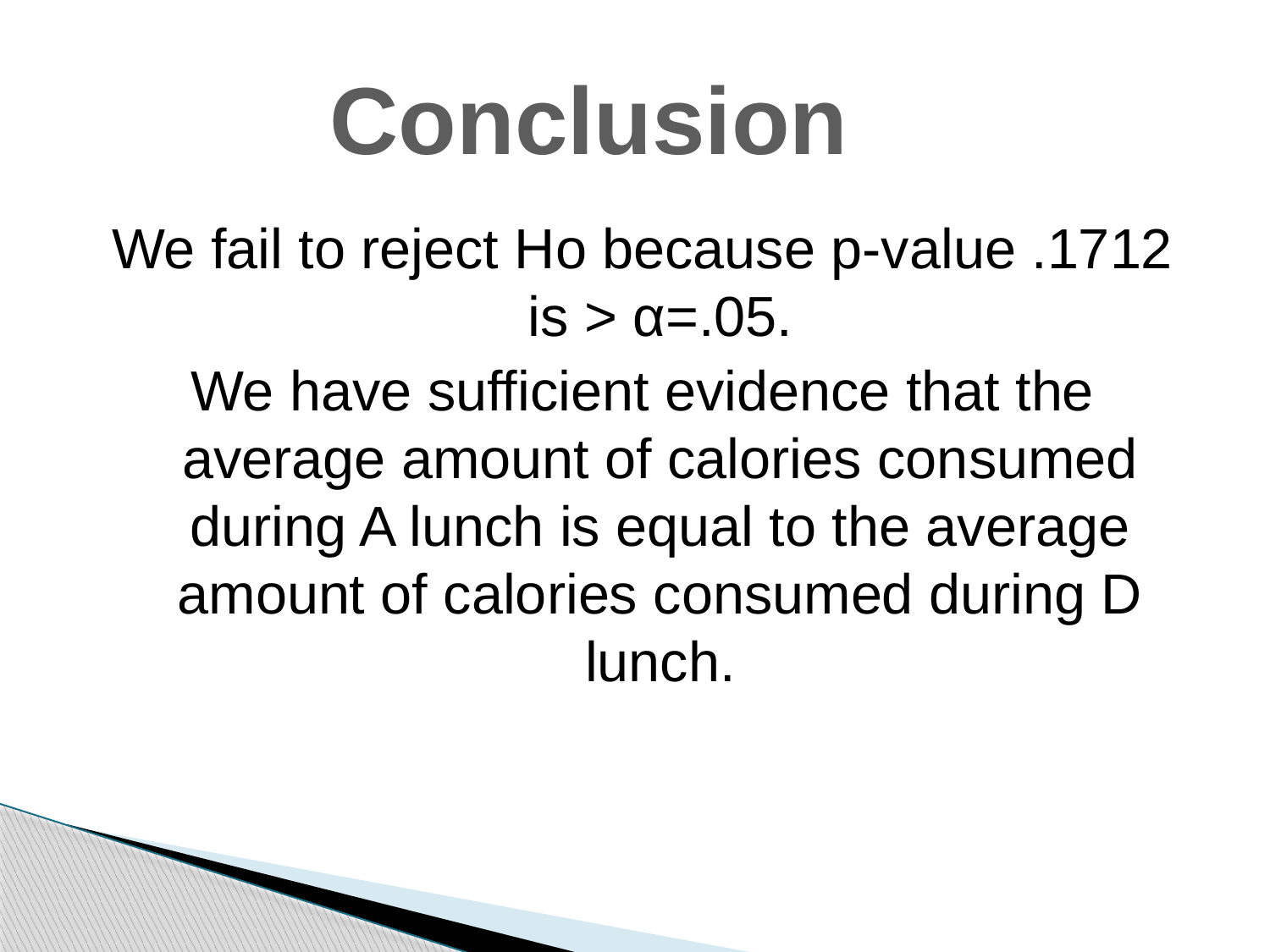

Conclusion
We fail to reject Ho because p-value .1712 is > α=.05.
We have sufficient evidence that the average amount of calories consumed during A lunch is equal to the average amount of calories consumed during D lunch.